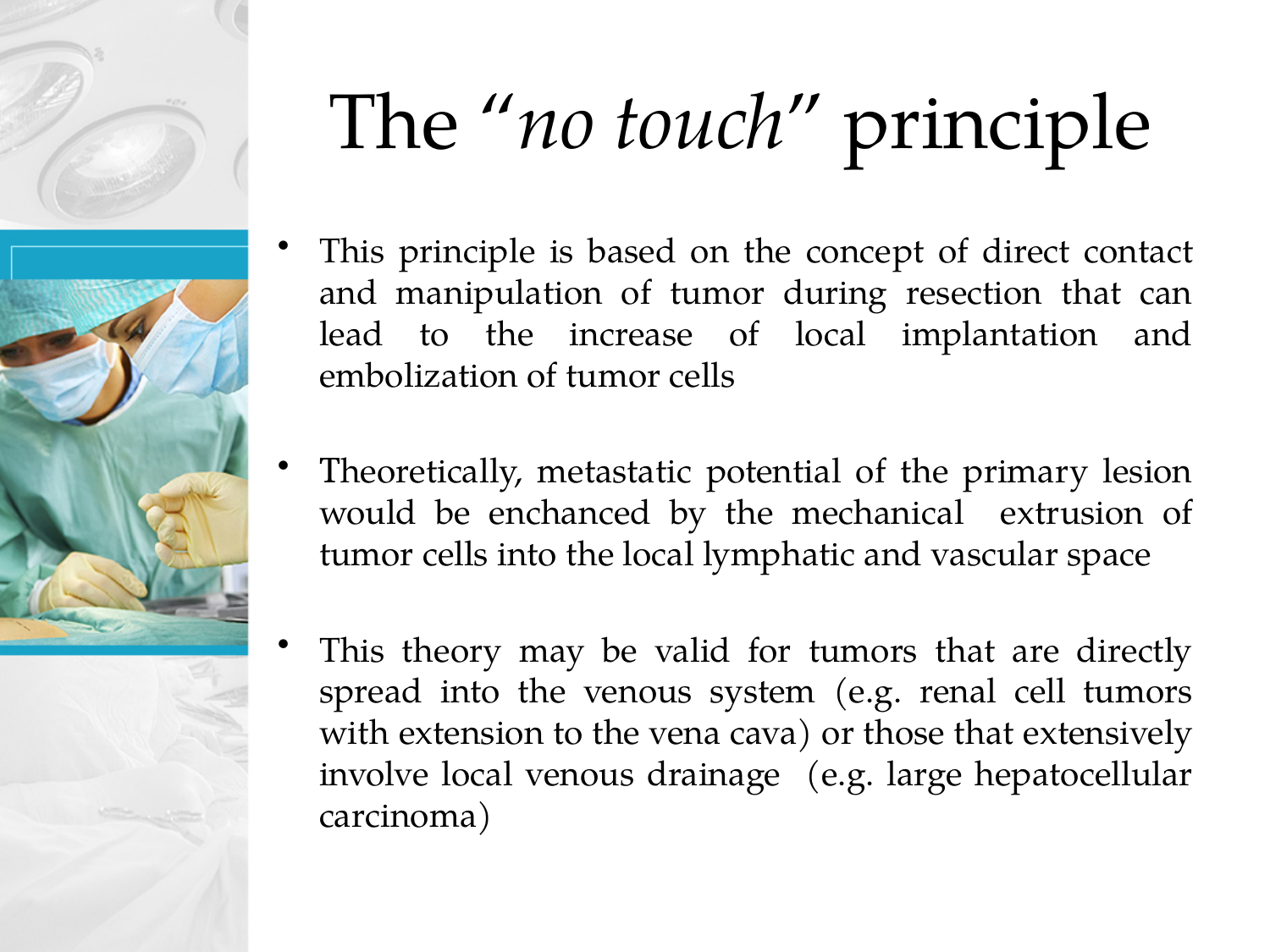

# The “no touch” principle
This principle is based on the concept of direct contact and manipulation of tumor during resection that can lead to the increase of local implantation and embolization of tumor cells

Тheoretically, metastatic potential of the primary lesion would be enchanced by the mechanical  extrusion of tumor cells into the local lymphatic and vascular space

This theory may be valid for tumors that are directly spread into the venous system (e.g. renal cell tumors with extension to the vena cava) or those that extensively involve local venous drainage  (e.g. large hepatocellular carcinoma)